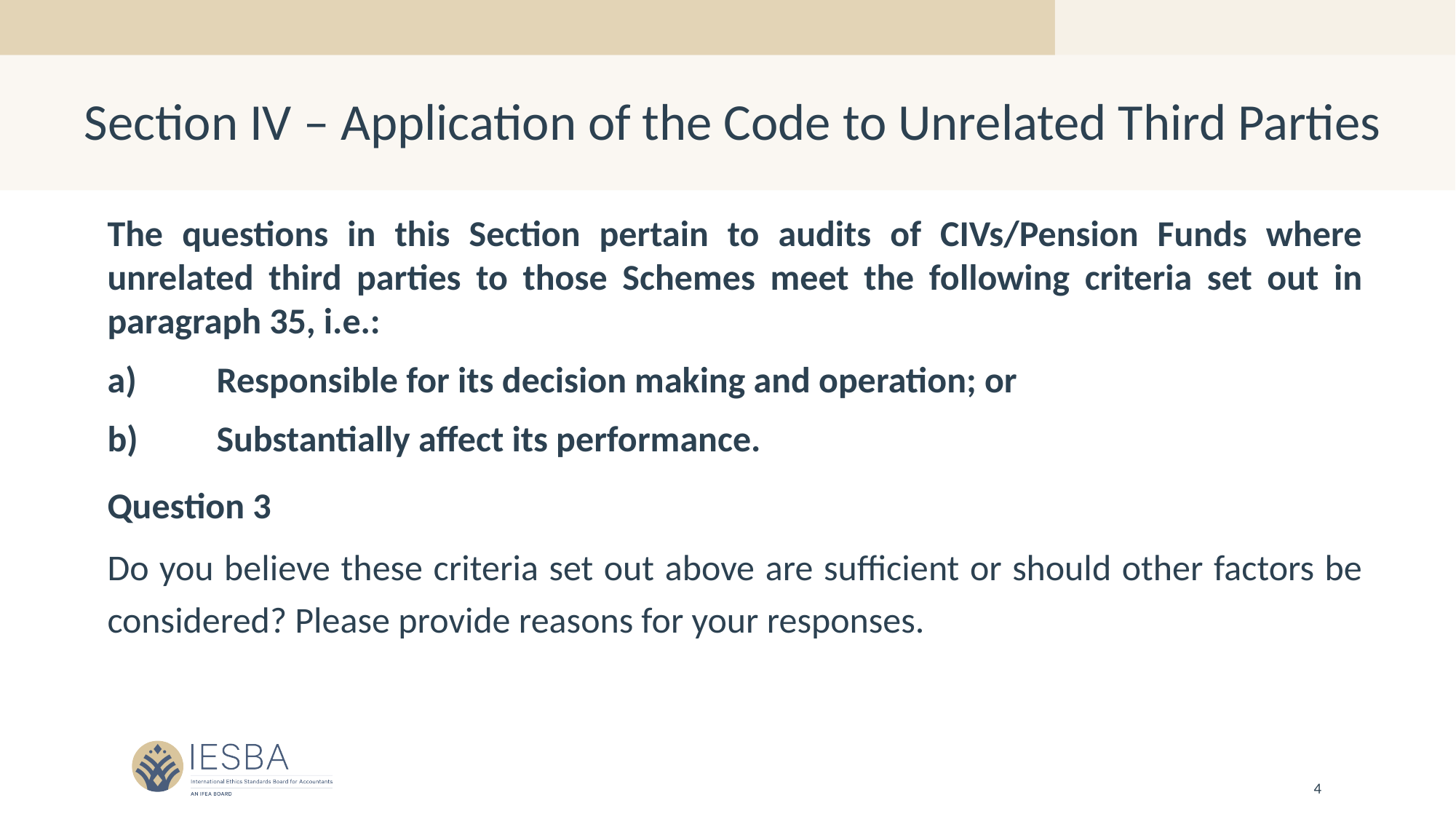

# Section IV – Application of the Code to Unrelated Third Parties
The questions in this Section pertain to audits of CIVs/Pension Funds where unrelated third parties to those Schemes meet the following criteria set out in paragraph 35, i.e.:
a)	Responsible for its decision making and operation; or
b)	Substantially affect its performance.
Question 3
Do you believe these criteria set out above are sufficient or should other factors be considered? Please provide reasons for your responses.

4